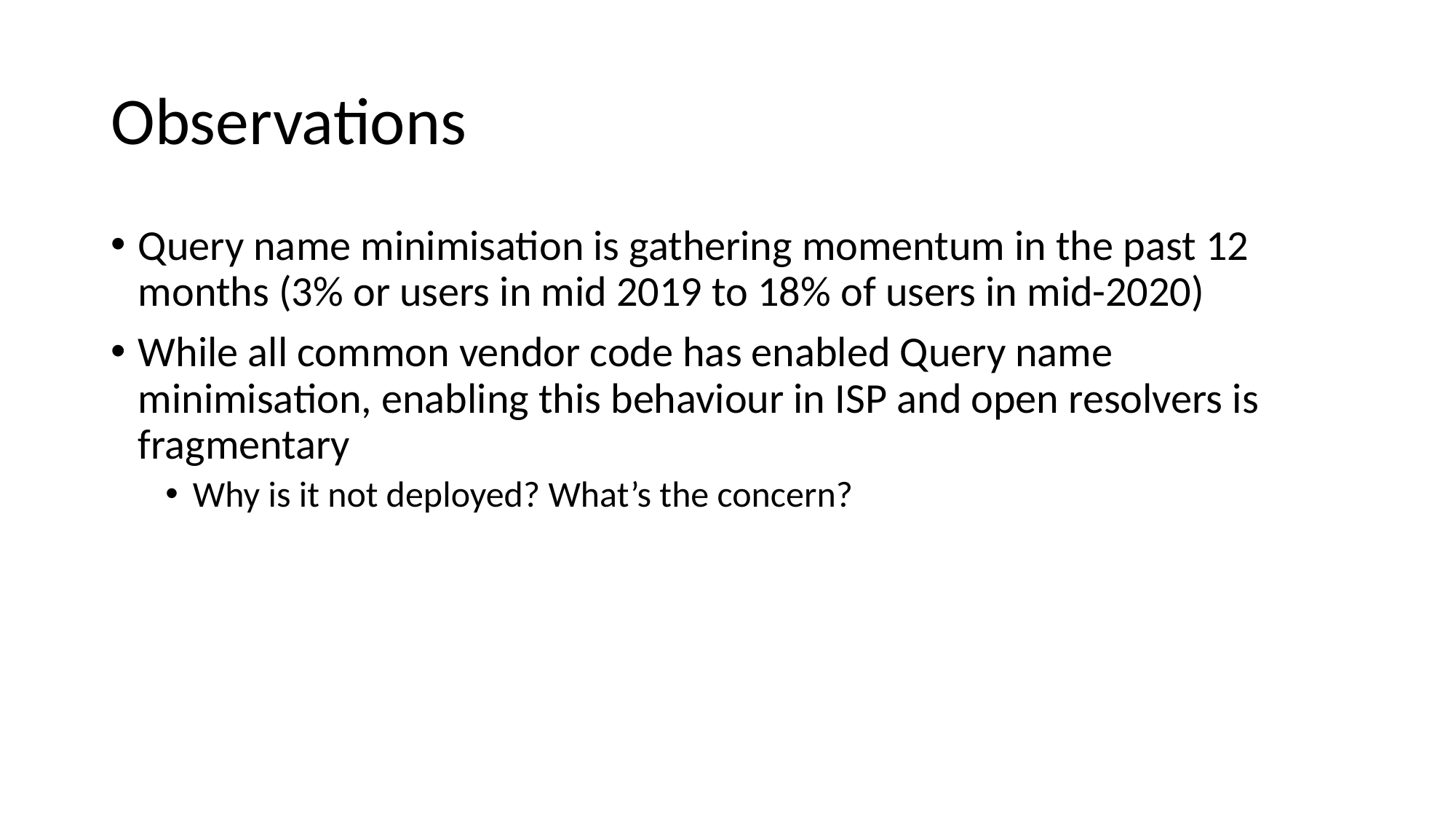

# Observations
Query name minimisation is gathering momentum in the past 12 months (3% or users in mid 2019 to 18% of users in mid-2020)
While all common vendor code has enabled Query name minimisation, enabling this behaviour in ISP and open resolvers is fragmentary
Why is it not deployed? What’s the concern?